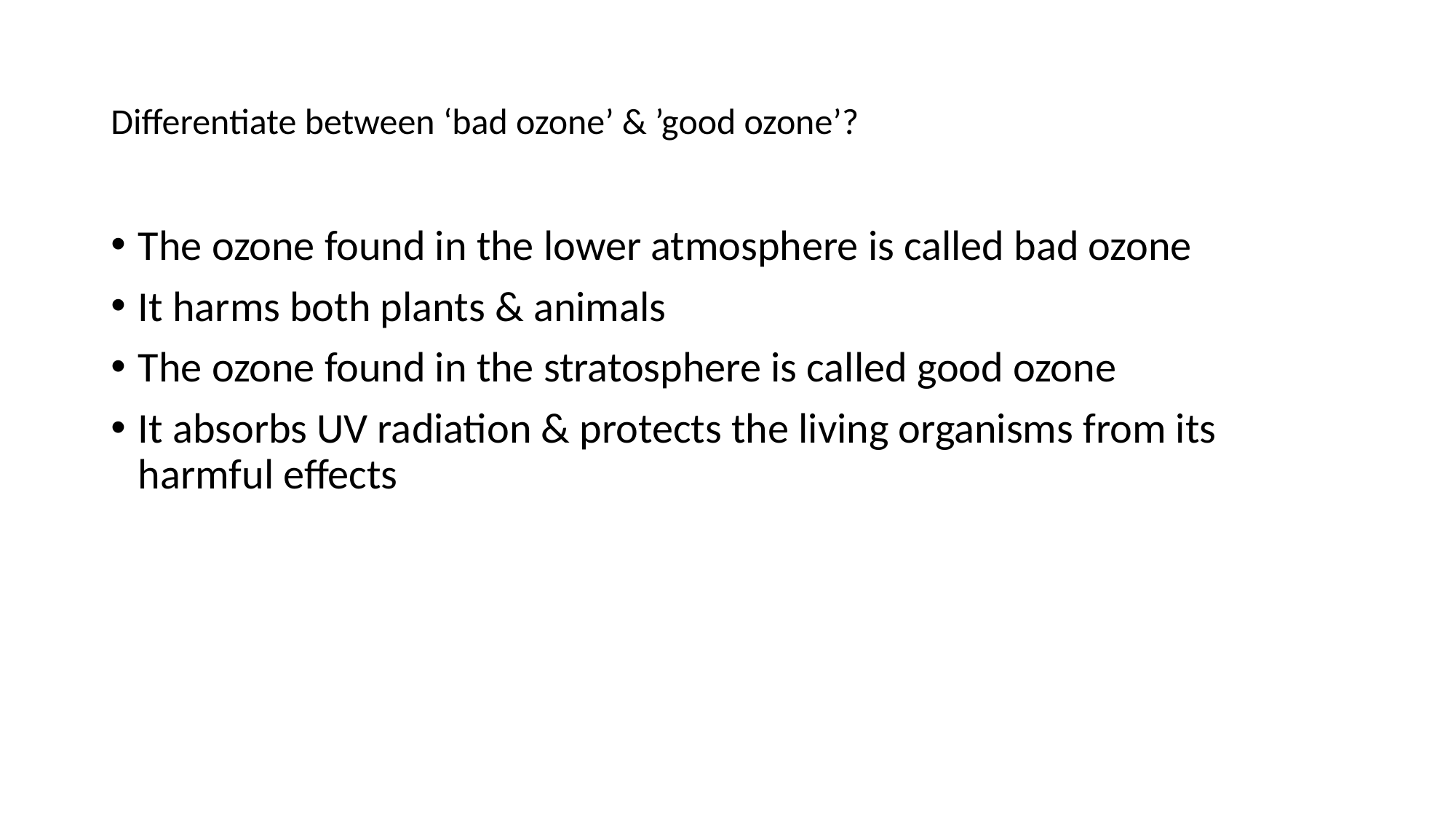

# Differentiate between ‘bad ozone’ & ’good ozone’?
The ozone found in the lower atmosphere is called bad ozone
It harms both plants & animals
The ozone found in the stratosphere is called good ozone
It absorbs UV radiation & protects the living organisms from its harmful effects